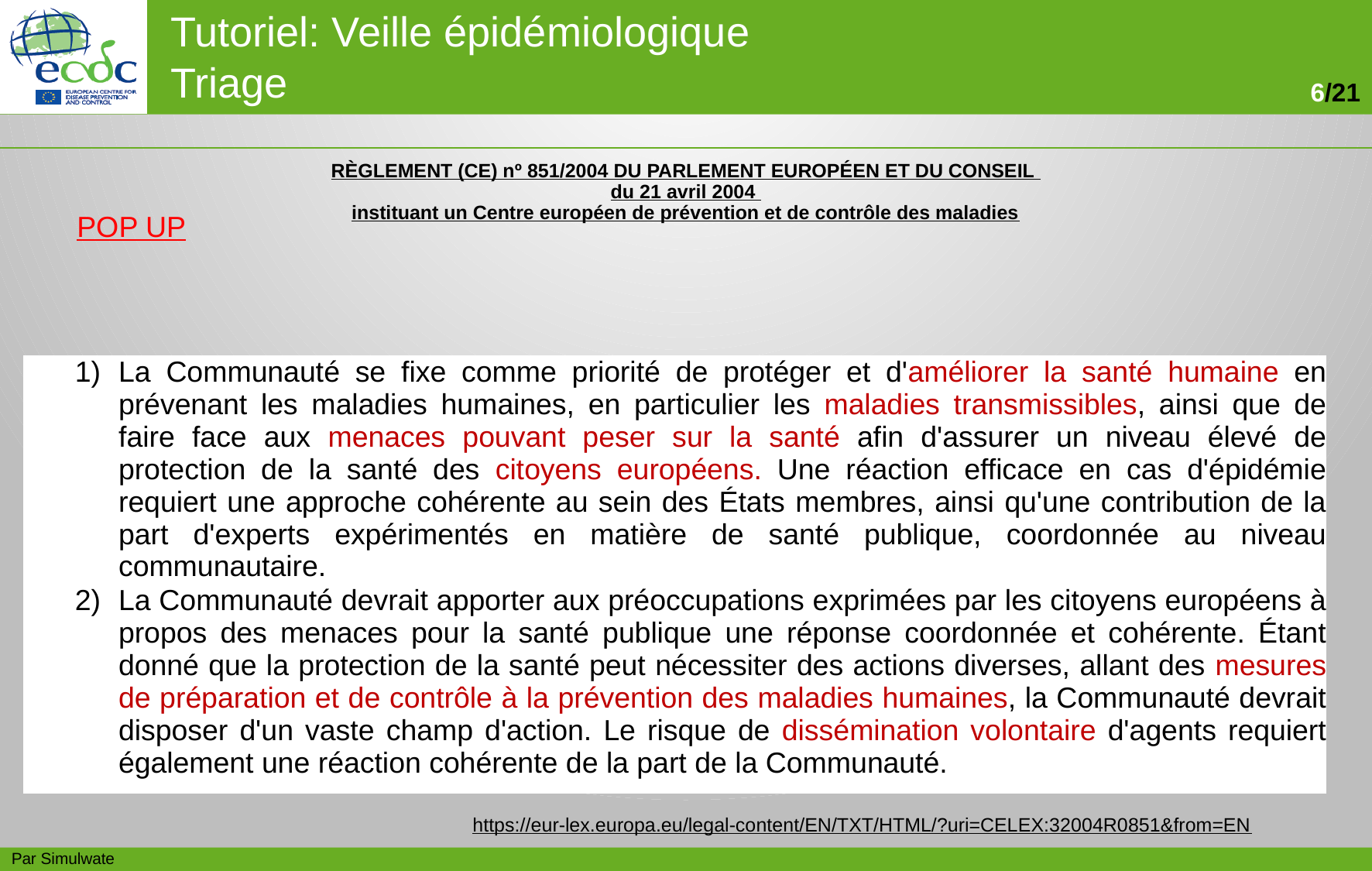

RÈGLEMENT (CE) nº 851/2004 DU PARLEMENT EUROPÉEN ET DU CONSEIL
du 21 avril 2004
instituant un Centre européen de prévention et de contrôle des maladies
POP UP
|  | La Communauté se fixe comme priorité de protéger et d'améliorer la santé humaine en prévenant les maladies humaines, en particulier les maladies transmissibles, ainsi que de faire face aux menaces pouvant peser sur la santé afin d'assurer un niveau élevé de protection de la santé des citoyens européens. Une réaction efficace en cas d'épidémie requiert une approche cohérente au sein des États membres, ainsi qu'une contribution de la part d'experts expérimentés en matière de santé publique, coordonnée au niveau communautaire. |
| --- | --- |
|  | La Communauté devrait apporter aux préoccupations exprimées par les citoyens européens à propos des menaces pour la santé publique une réponse coordonnée et cohérente. Étant donné que la protection de la santé peut nécessiter des actions diverses, allant des mesures de préparation et de contrôle à la prévention des maladies humaines, la Communauté devrait disposer d'un vaste champ d'action. Le risque de dissémination volontaire d'agents requiert également une réaction cohérente de la part de la Communauté. |
| --- | --- |
https://eur-lex.europa.eu/legal-content/EN/TXT/HTML/?uri=CELEX:32004R0851&from=EN